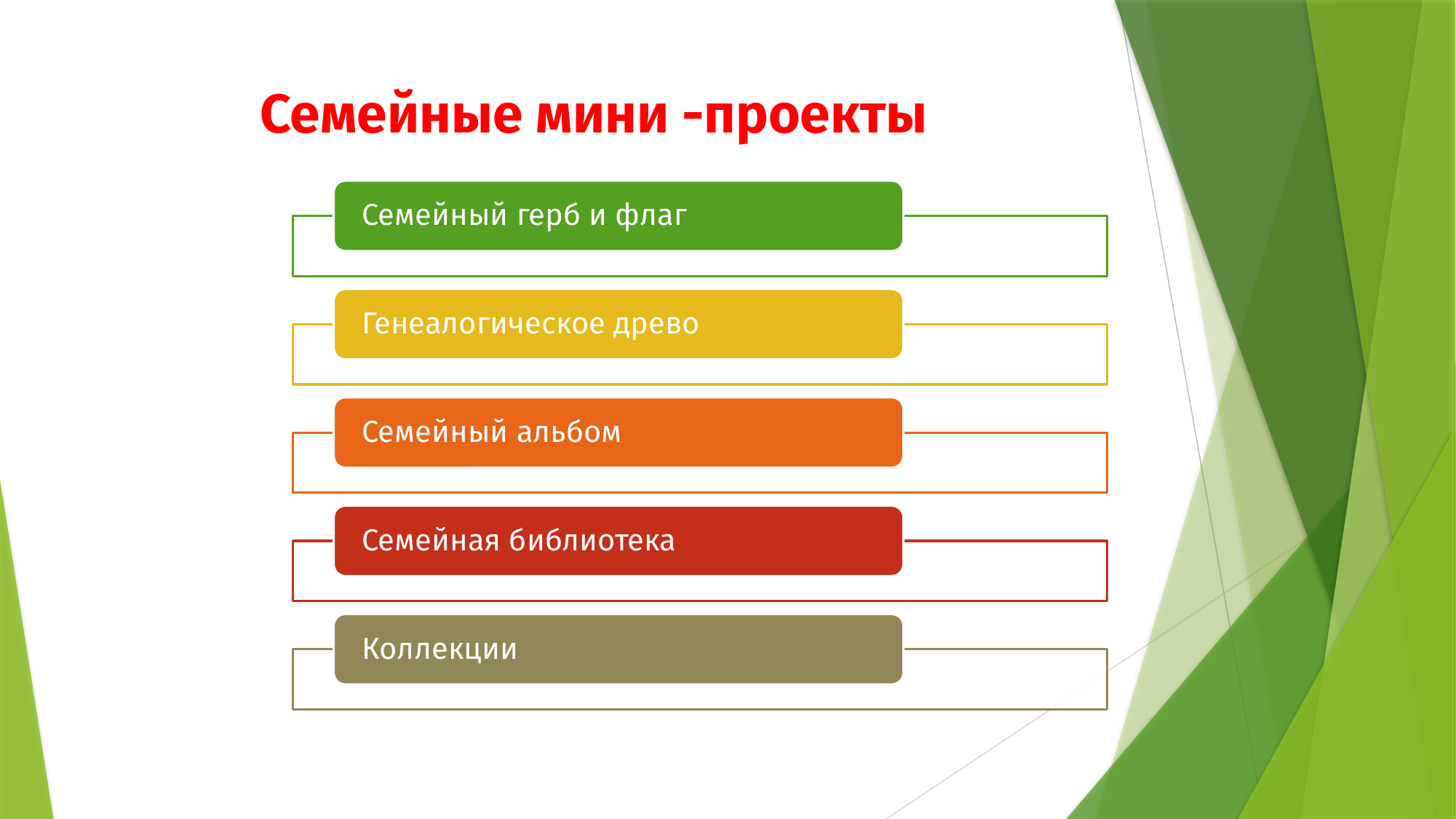

# Семейные мини -проекты
Семейный герб и флаг
Генеалогическое древо
Семейный альбом
Семейная библиотека
Коллекции